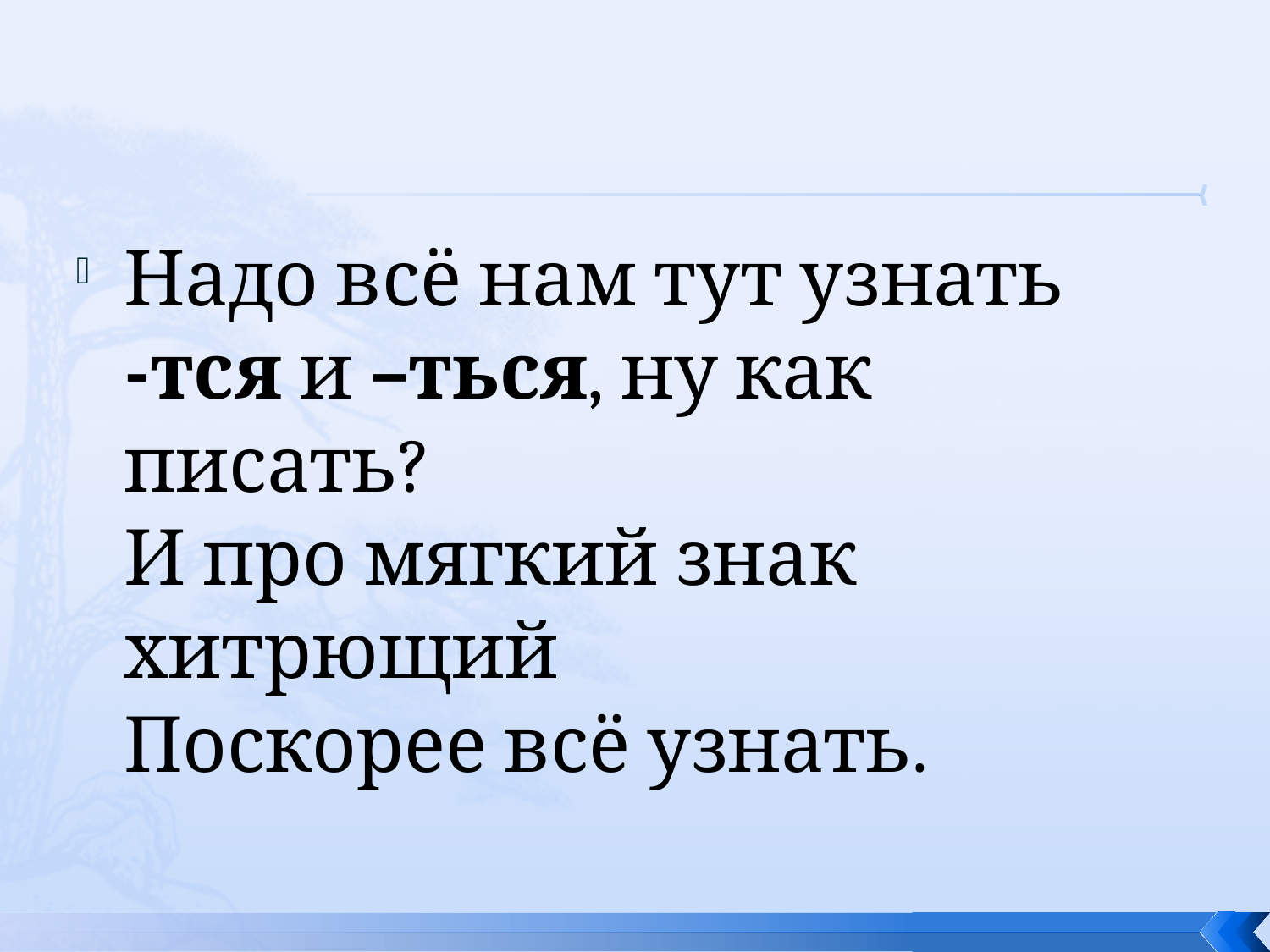

Надо всё нам тут узнать
-тся и –ться, ну как писать?
И про мягкий знак хитрющий
Поскорее всё узнать.